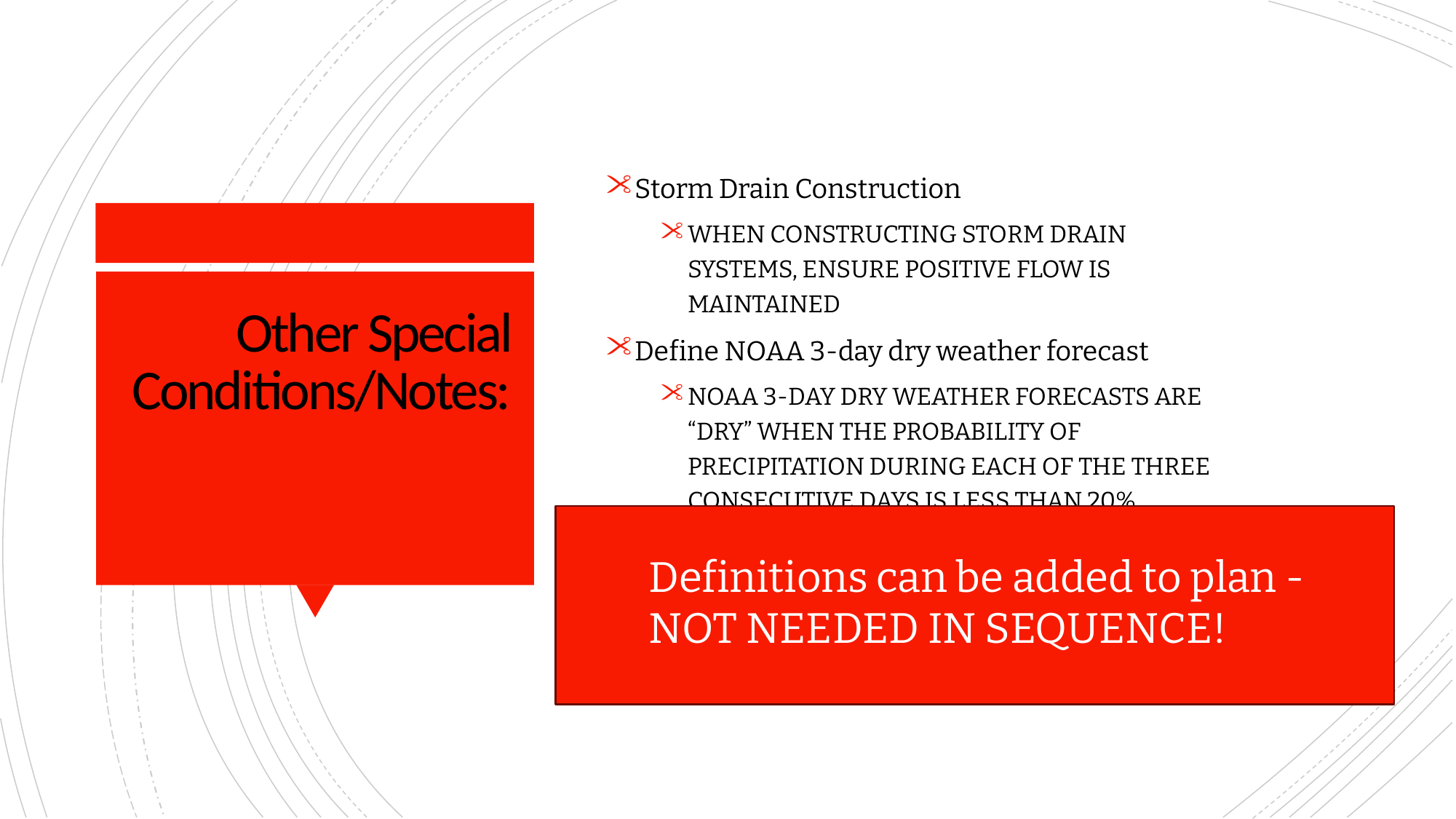

# Other Special Conditions/Notes:
Storm Drain Construction
WHEN CONSTRUCTING STORM DRAIN SYSTEMS, ENSURE POSITIVE FLOW IS MAINTAINED
Define NOAA 3-day dry weather forecast
NOAA 3-DAY DRY WEATHER FORECASTS ARE “DRY” WHEN THE PROBABILITY OF PRECIPITATION DURING EACH OF THE THREE CONSECUTIVE DAYS IS LESS THAN 20%

Definitions can be added to plan -
NOT NEEDED IN SEQUENCE!